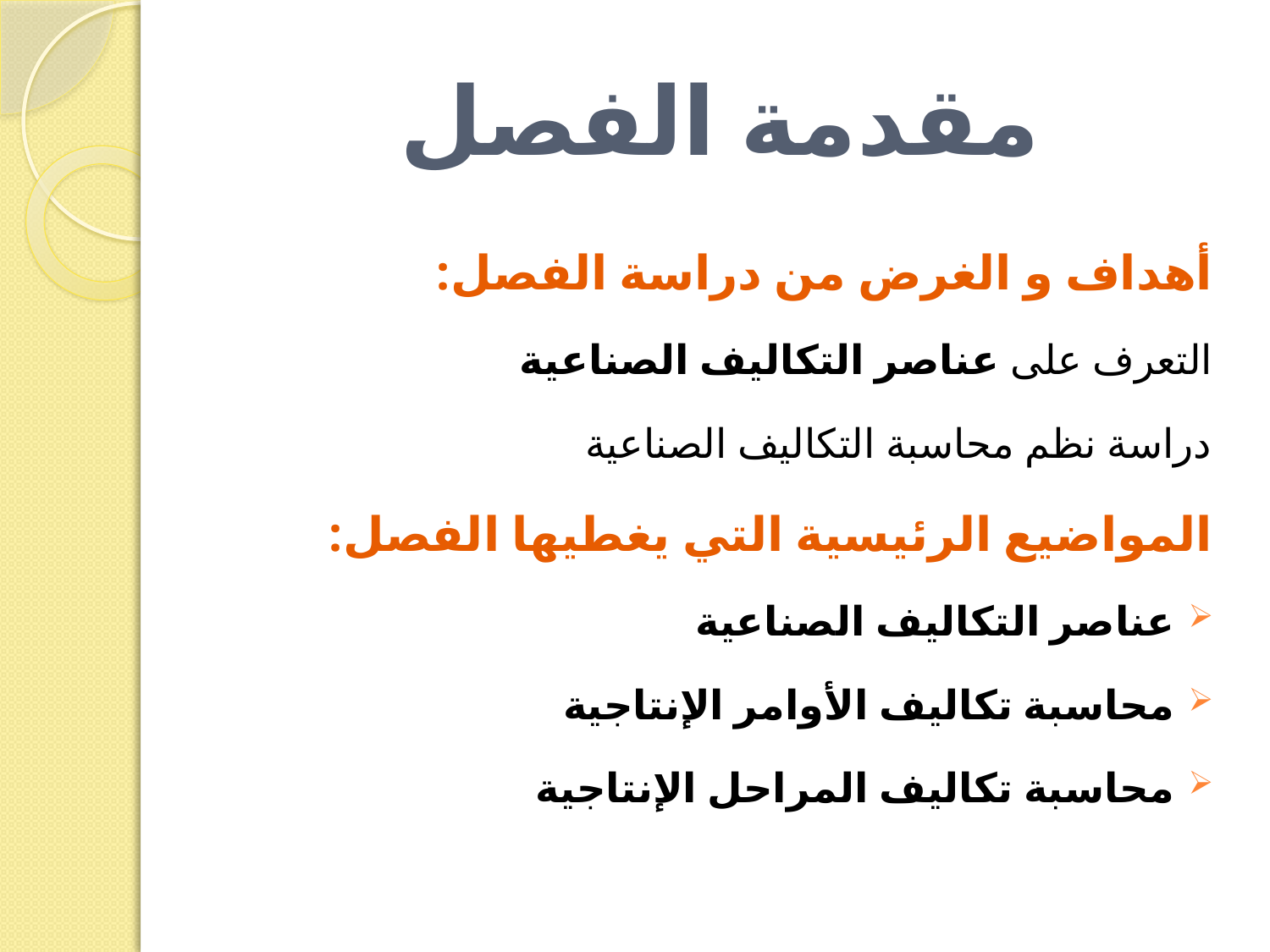

# مقدمة الفصل
أهداف و الغرض من دراسة الفصل:
التعرف على عناصر التكاليف الصناعية
دراسة نظم محاسبة التكاليف الصناعية
المواضيع الرئيسية التي يغطيها الفصل:
عناصر التكاليف الصناعية
محاسبة تكاليف الأوامر الإنتاجية
محاسبة تكاليف المراحل الإنتاجية